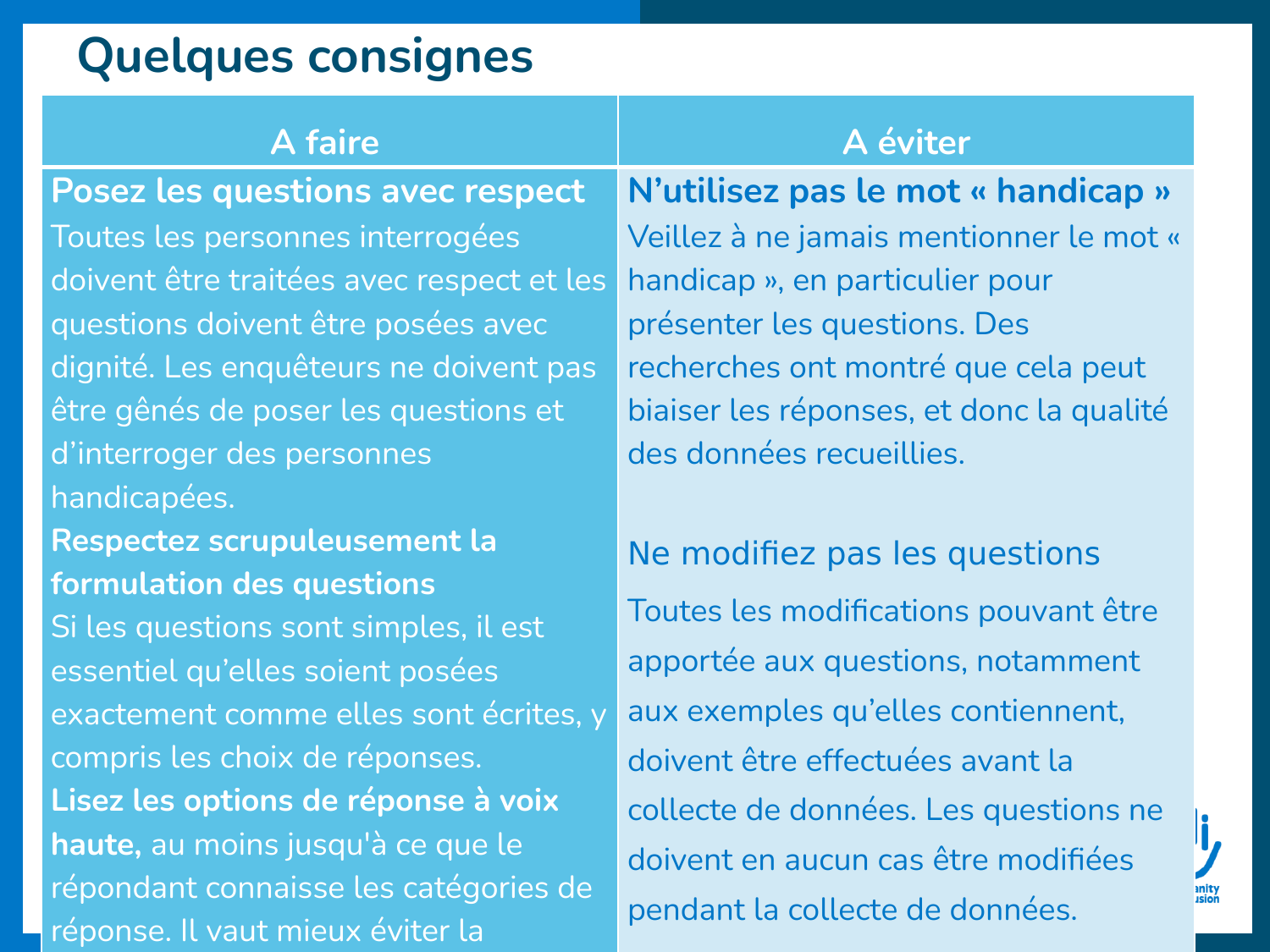

# Quelques consignes
| A faire | A éviter |
| --- | --- |
| Posez les questions avec respect Toutes les personnes interrogées doivent être traitées avec respect et les questions doivent être posées avec dignité. Les enquêteurs ne doivent pas être gênés de poser les questions et d’interroger des personnes handicapées.  Respectez scrupuleusement la formulation des questions Si les questions sont simples, il est essentiel qu’elles soient posées exactement comme elles sont écrites, y compris les choix de réponses. Lisez les options de réponse à voix haute, au moins jusqu'à ce que le répondant connaisse les catégories de réponse. Il vaut mieux éviter la question si elle n’est pas comprise que d’influencer les données en les interprétant incorrectement. | N’utilisez pas le mot « handicap » Veillez à ne jamais mentionner le mot « handicap », en particulier pour présenter les questions. Des recherches ont montré que cela peut biaiser les réponses, et donc la qualité des données recueillies. Ne modifiez pas les questions Toutes les modifications pouvant être apportée aux questions, notamment aux exemples qu’elles contiennent, doivent être effectuées avant la collecte de données. Les questions ne doivent en aucun cas être modifiées pendant la collecte de données. |